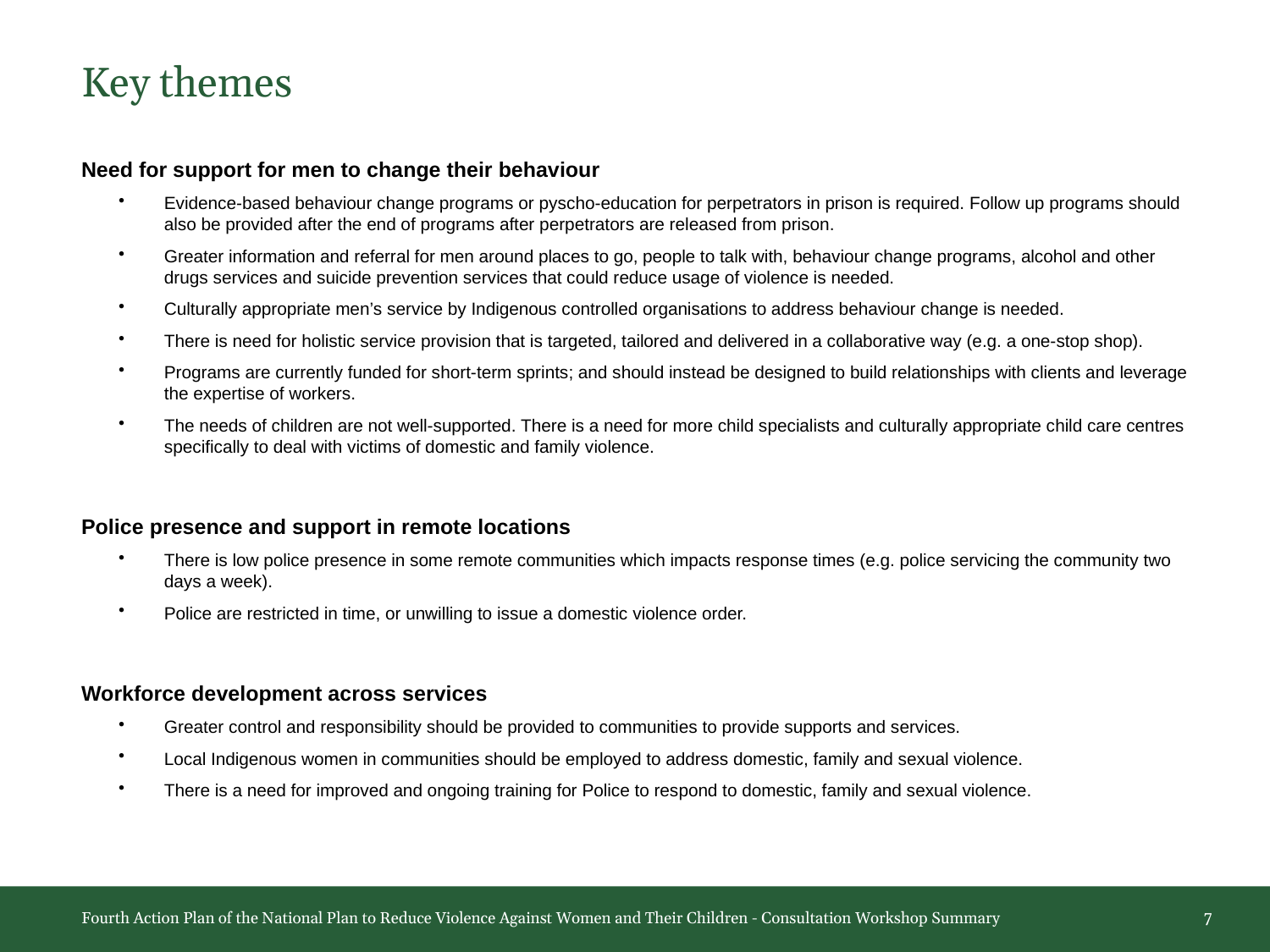

# Key themes
Need for support for men to change their behaviour
Evidence-based behaviour change programs or pyscho-education for perpetrators in prison is required. Follow up programs should also be provided after the end of programs after perpetrators are released from prison.
Greater information and referral for men around places to go, people to talk with, behaviour change programs, alcohol and other drugs services and suicide prevention services that could reduce usage of violence is needed.
Culturally appropriate men’s service by Indigenous controlled organisations to address behaviour change is needed.
There is need for holistic service provision that is targeted, tailored and delivered in a collaborative way (e.g. a one-stop shop).
Programs are currently funded for short-term sprints; and should instead be designed to build relationships with clients and leverage the expertise of workers.
The needs of children are not well-supported. There is a need for more child specialists and culturally appropriate child care centres specifically to deal with victims of domestic and family violence.

Police presence and support in remote locations
There is low police presence in some remote communities which impacts response times (e.g. police servicing the community two days a week).
Police are restricted in time, or unwilling to issue a domestic violence order.

Workforce development across services
Greater control and responsibility should be provided to communities to provide supports and services.
Local Indigenous women in communities should be employed to address domestic, family and sexual violence.
There is a need for improved and ongoing training for Police to respond to domestic, family and sexual violence.
Fourth Action Plan of the National Plan to Reduce Violence Against Women and Their Children - Consultation Workshop Summary
7